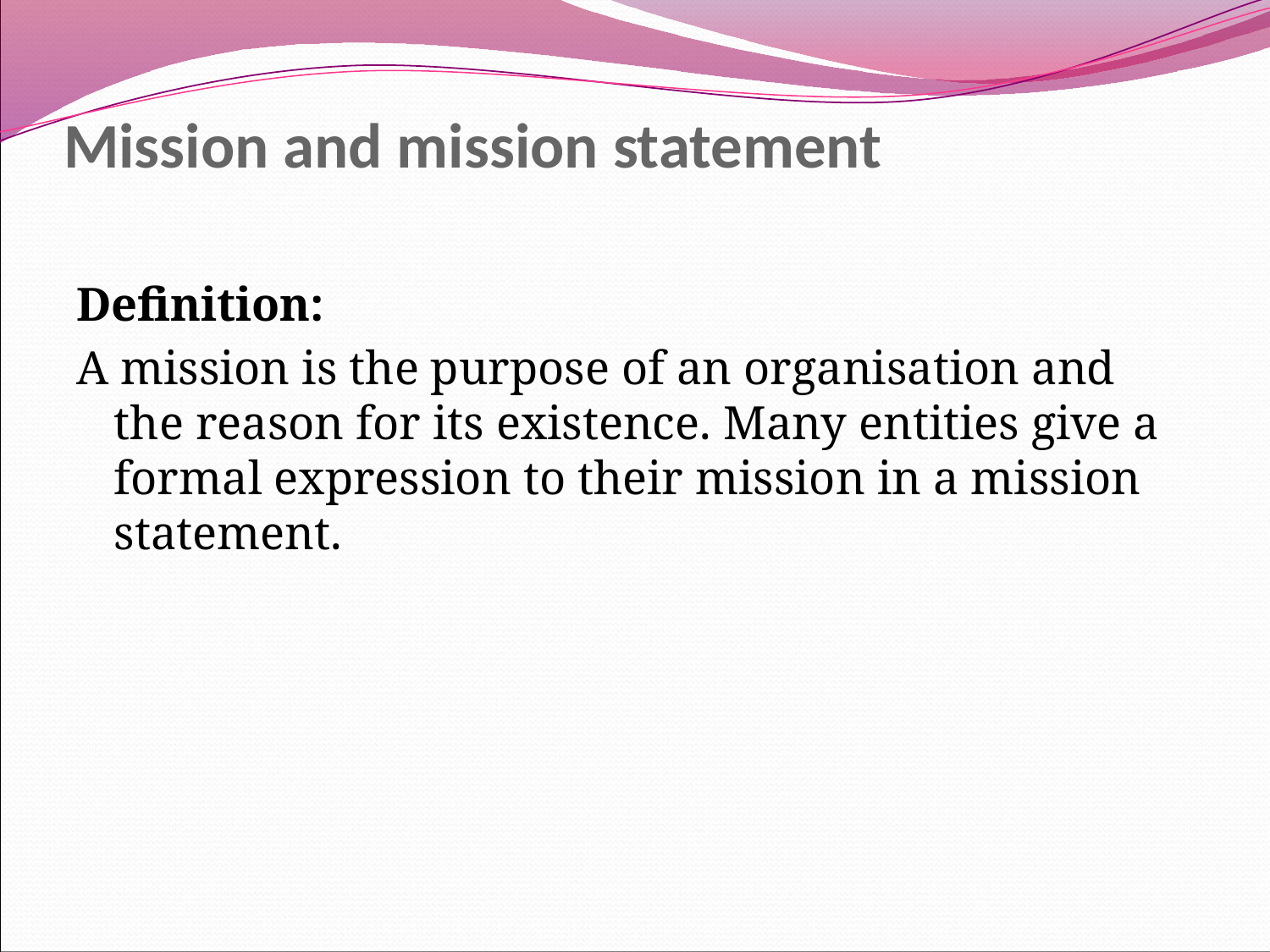

# Mission and mission statement
Definition:
A mission is the purpose of an organisation and the reason for its existence. Many entities give a formal expression to their mission in a mission statement.